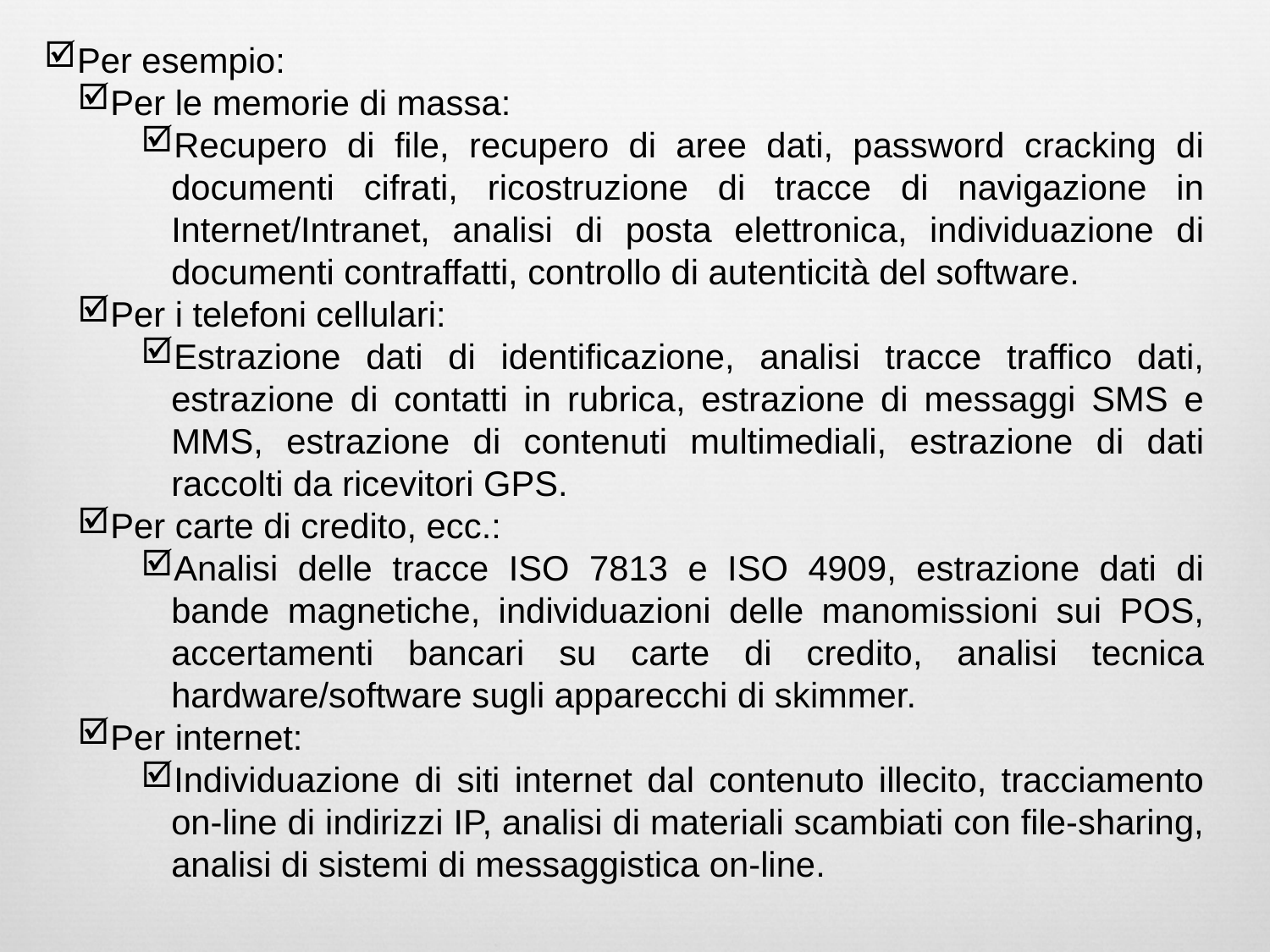

Per esempio:
Per le memorie di massa:
Recupero di file, recupero di aree dati, password cracking di documenti cifrati, ricostruzione di tracce di navigazione in Internet/Intranet, analisi di posta elettronica, individuazione di documenti contraffatti, controllo di autenticità del software.
Per i telefoni cellulari:
Estrazione dati di identificazione, analisi tracce traffico dati, estrazione di contatti in rubrica, estrazione di messaggi SMS e MMS, estrazione di contenuti multimediali, estrazione di dati raccolti da ricevitori GPS.
Per carte di credito, ecc.:
Analisi delle tracce ISO 7813 e ISO 4909, estrazione dati di bande magnetiche, individuazioni delle manomissioni sui POS, accertamenti bancari su carte di credito, analisi tecnica hardware/software sugli apparecchi di skimmer.
Per internet:
Individuazione di siti internet dal contenuto illecito, tracciamento on-line di indirizzi IP, analisi di materiali scambiati con file-sharing, analisi di sistemi di messaggistica on-line.